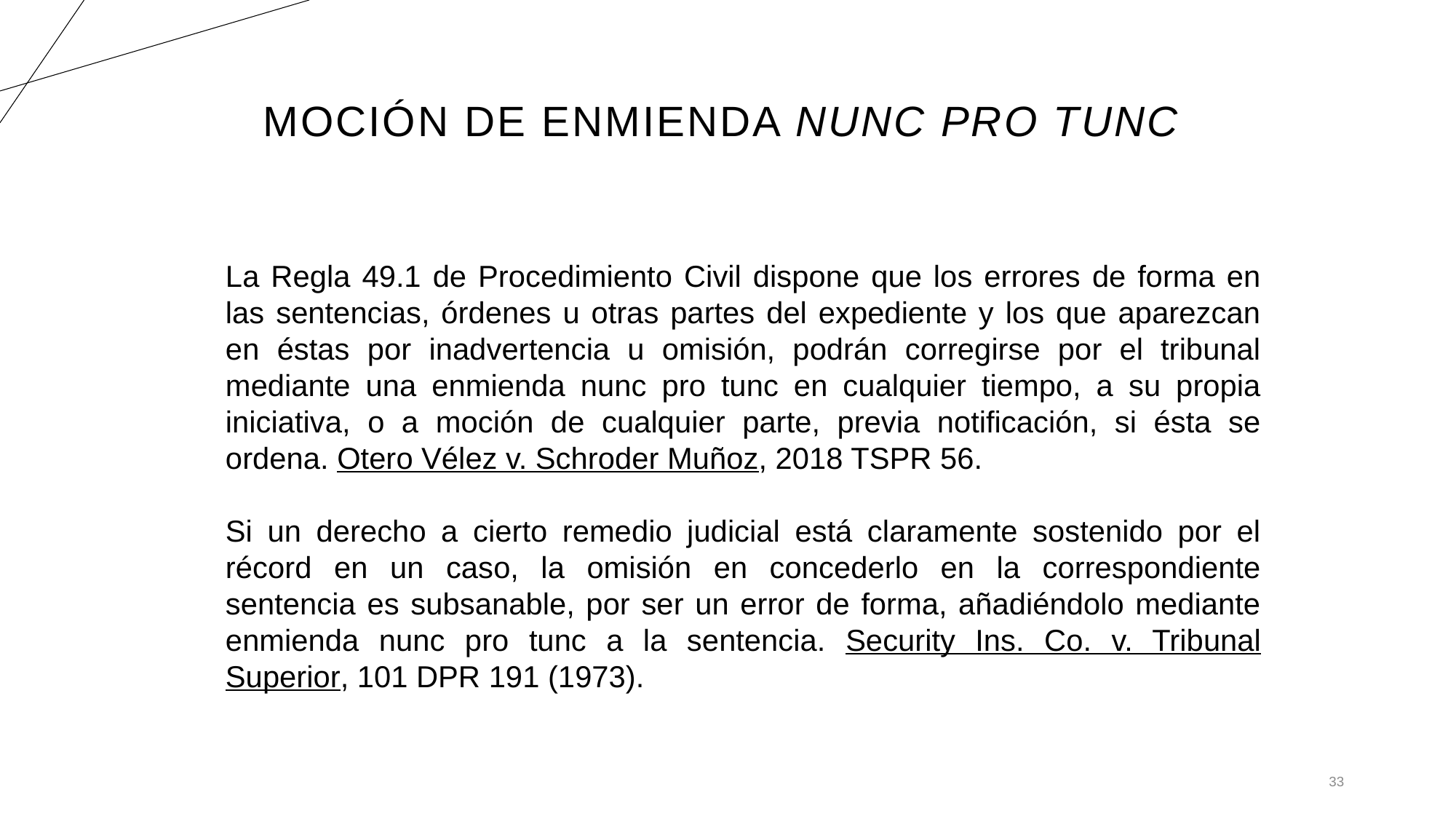

# MOCIÓN DE ENMIENDA NUNC PRO TUNC
La Regla 49.1 de Procedimiento Civil dispone que los errores de forma en las sentencias, órdenes u otras partes del expediente y los que aparezcan en éstas por inadvertencia u omisión, podrán corregirse por el tribunal mediante una enmienda nunc pro tunc en cualquier tiempo, a su propia iniciativa, o a moción de cualquier parte, previa notificación, si ésta se ordena. Otero Vélez v. Schroder Muñoz, 2018 TSPR 56.

Si un derecho a cierto remedio judicial está claramente sostenido por el récord en un caso, la omisión en concederlo en la correspondiente sentencia es subsanable, por ser un error de forma, añadiéndolo mediante enmienda nunc pro tunc a la sentencia. Security Ins. Co. v. Tribunal Superior, 101 DPR 191 (1973).

33